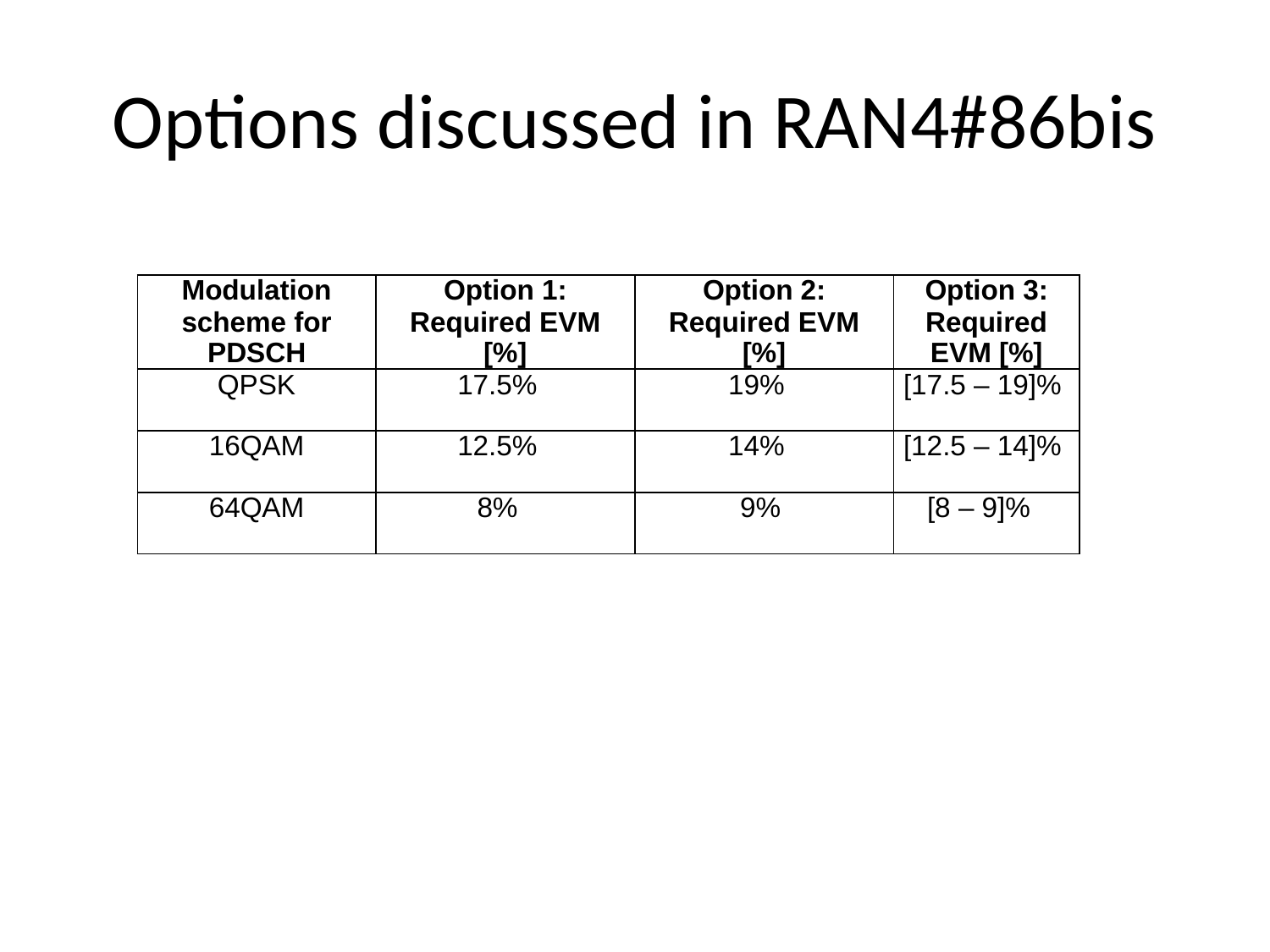

# Options discussed in RAN4#86bis
| Modulation scheme for PDSCH | Option 1: Required EVM [%] | Option 2: Required EVM [%] | Option 3: Required EVM [%] |
| --- | --- | --- | --- |
| QPSK | 17.5% | 19% | [17.5 – 19]% |
| 16QAM | 12.5% | 14% | [12.5 – 14]% |
| 64QAM | 8% | 9% | [8 – 9]% |